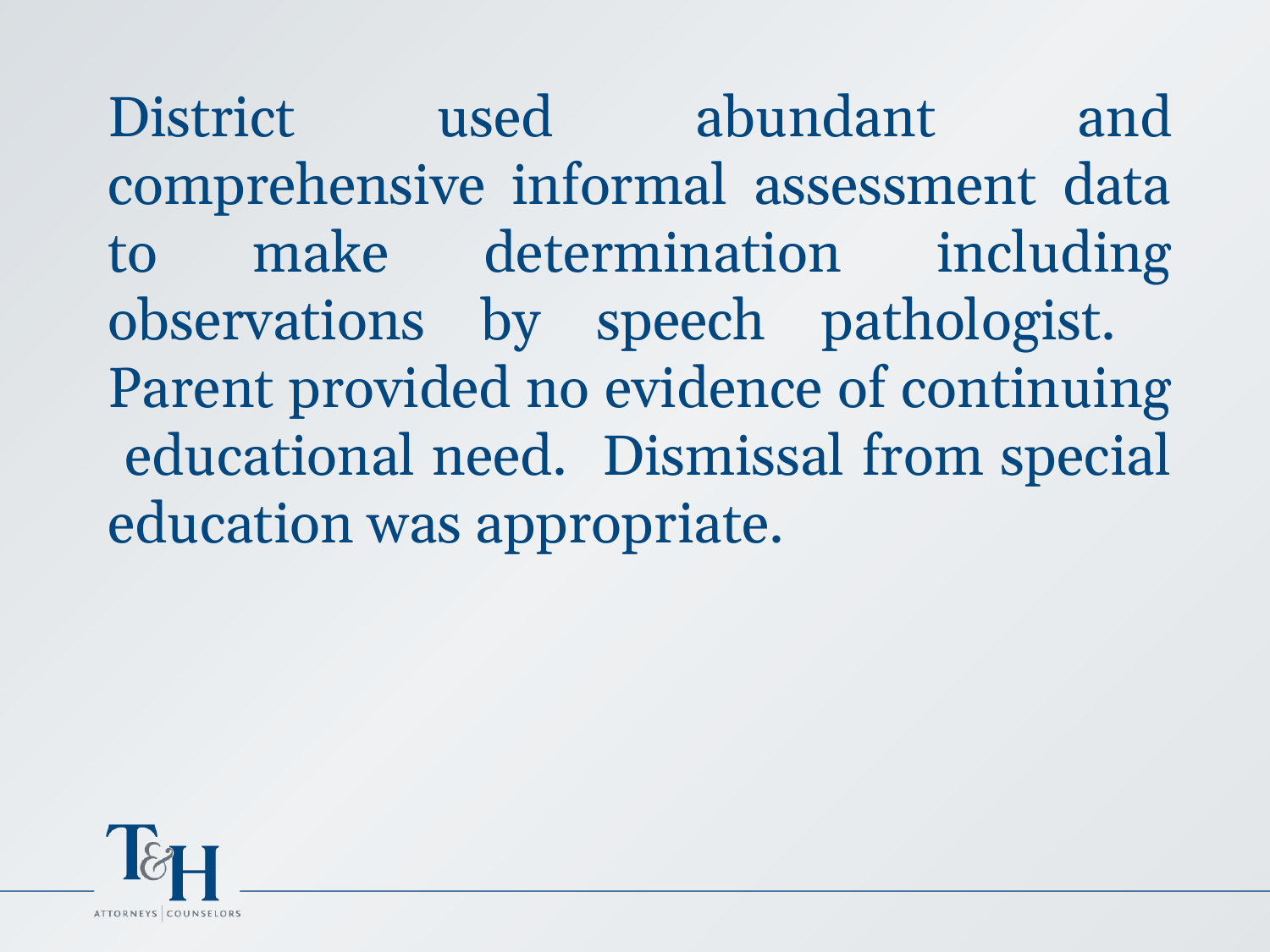

District used abundant and comprehensive informal assessment data to make determination including observations by speech pathologist.  Parent provided no evidence of continuing  educational need.  Dismissal from special education was appropriate.